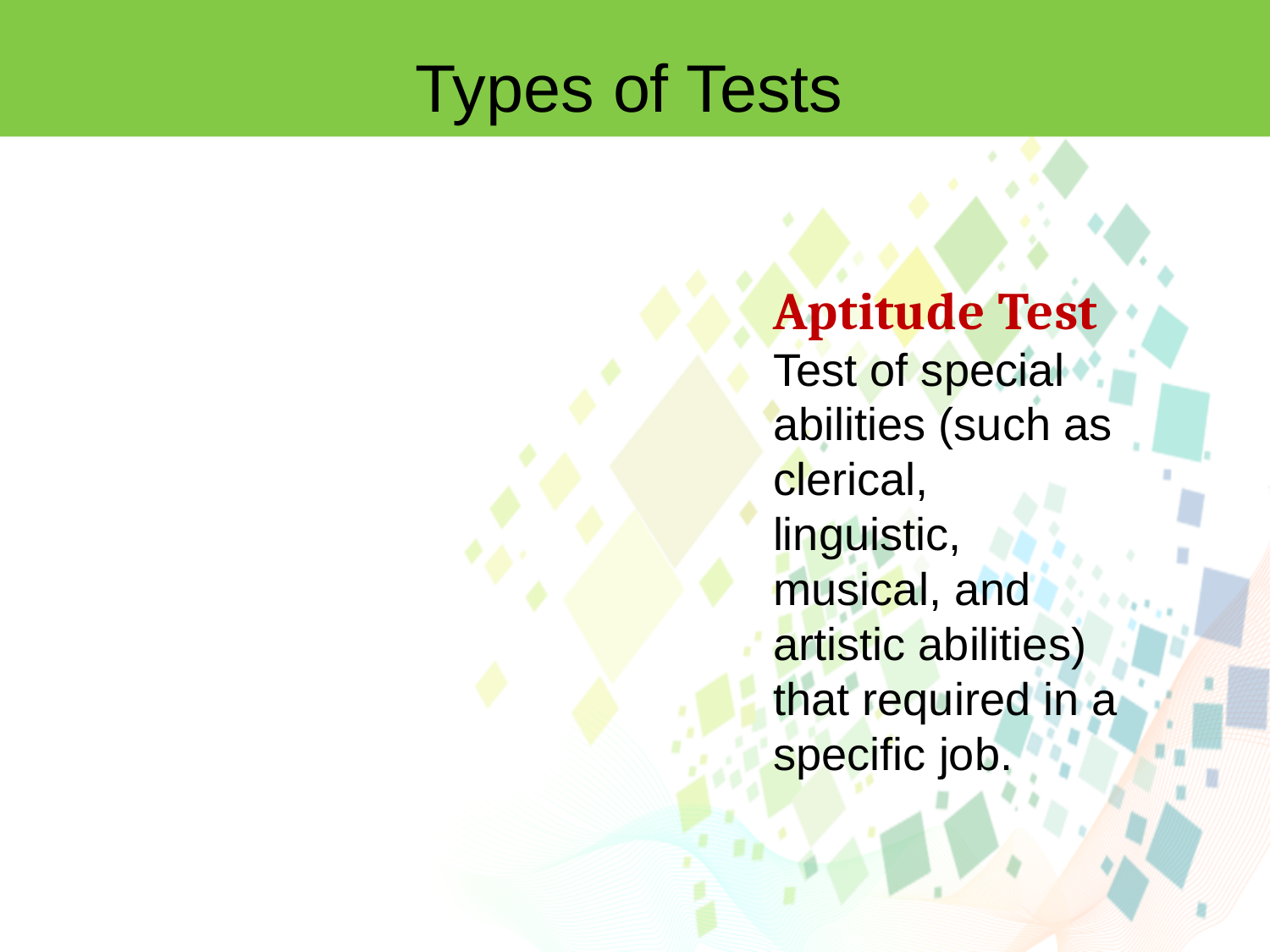

Types of Tests
Aptitude Test
Test of special abilities (such as clerical, linguistic, musical, and artistic abilities) that required in a specific job.